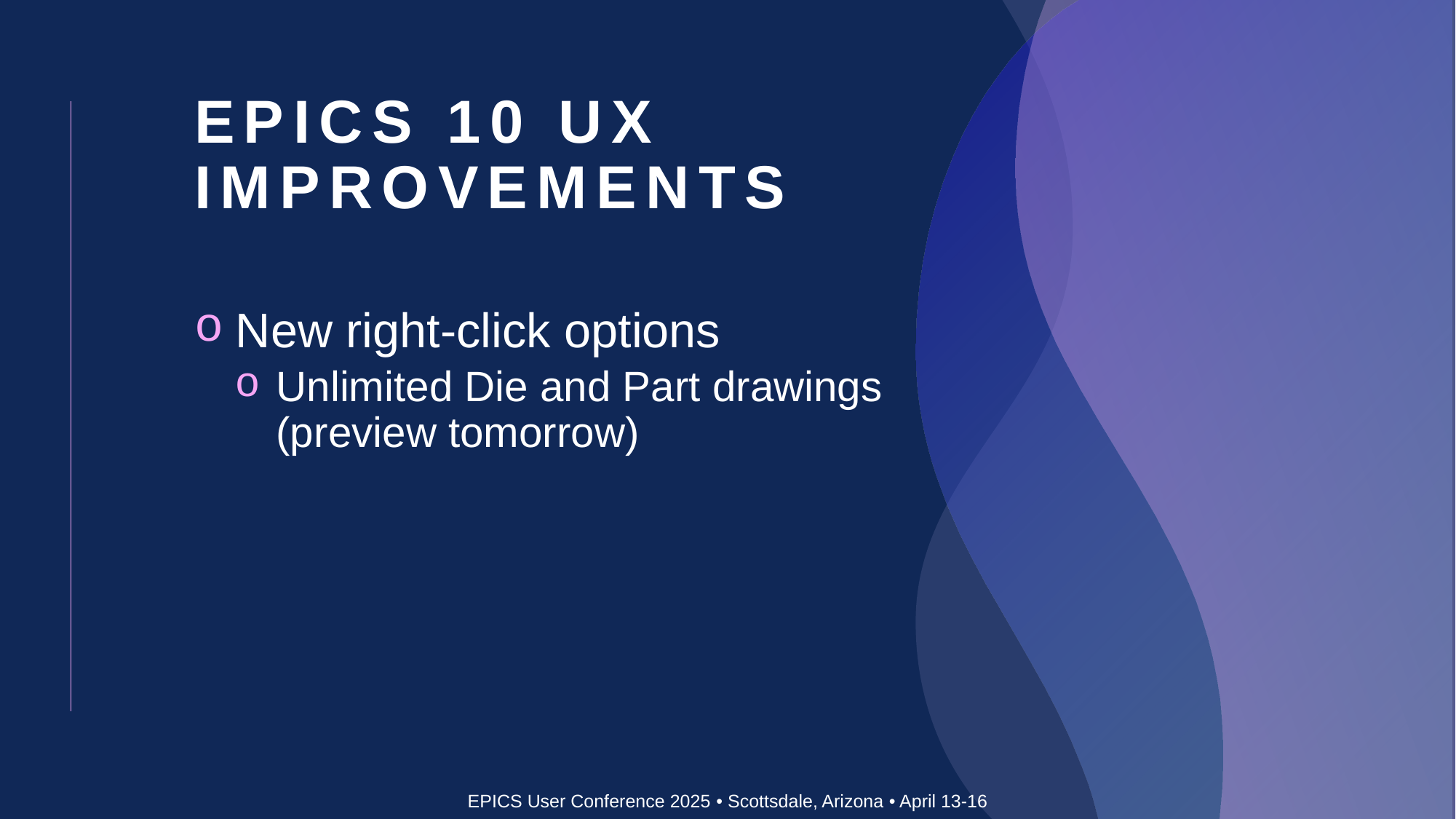

# EPICS 10 UX Improvements
New right-click options
Unlimited Die and Part drawings (preview tomorrow)